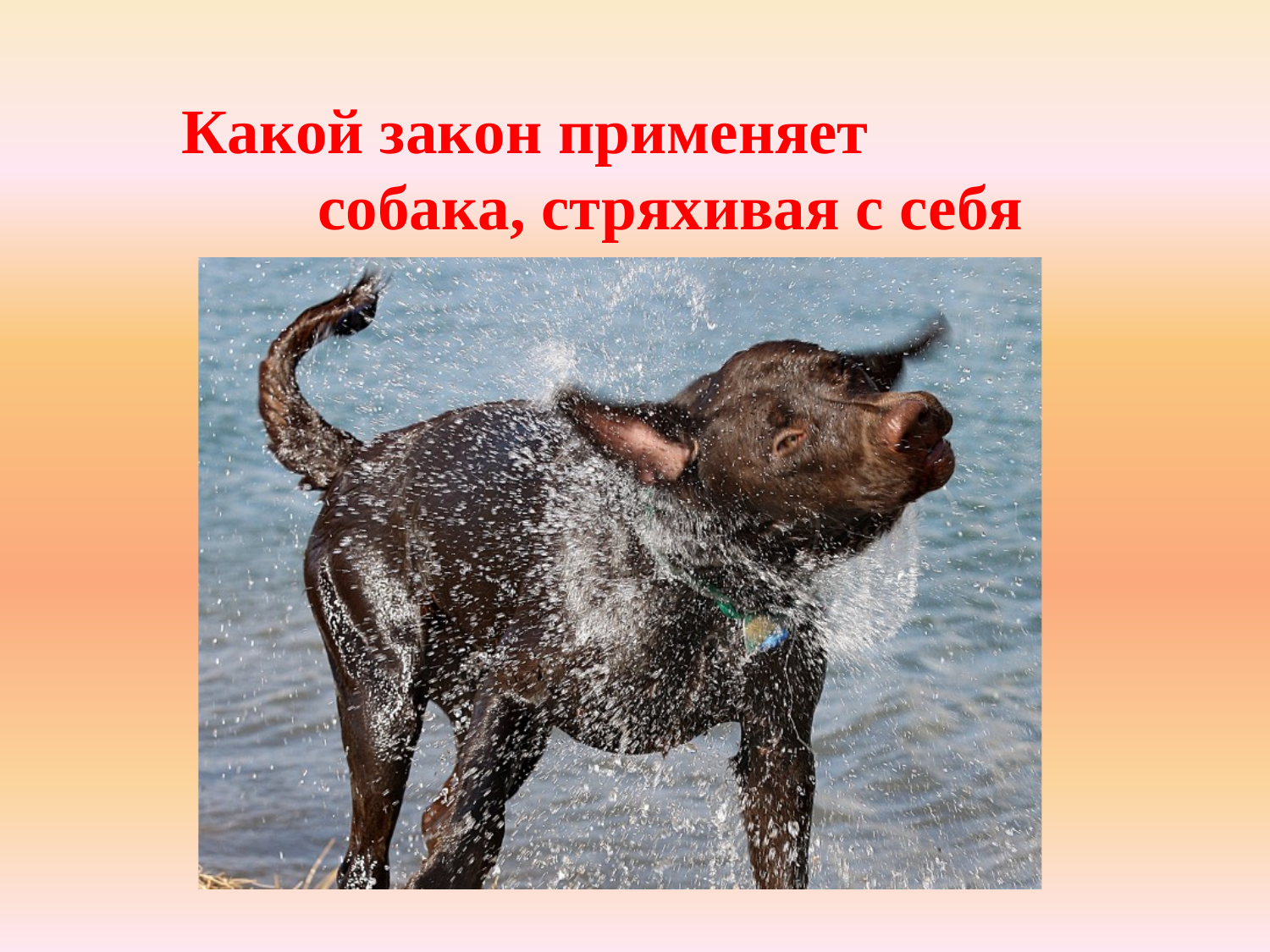

Какой закон применяет собака, стряхивая с себя воду.